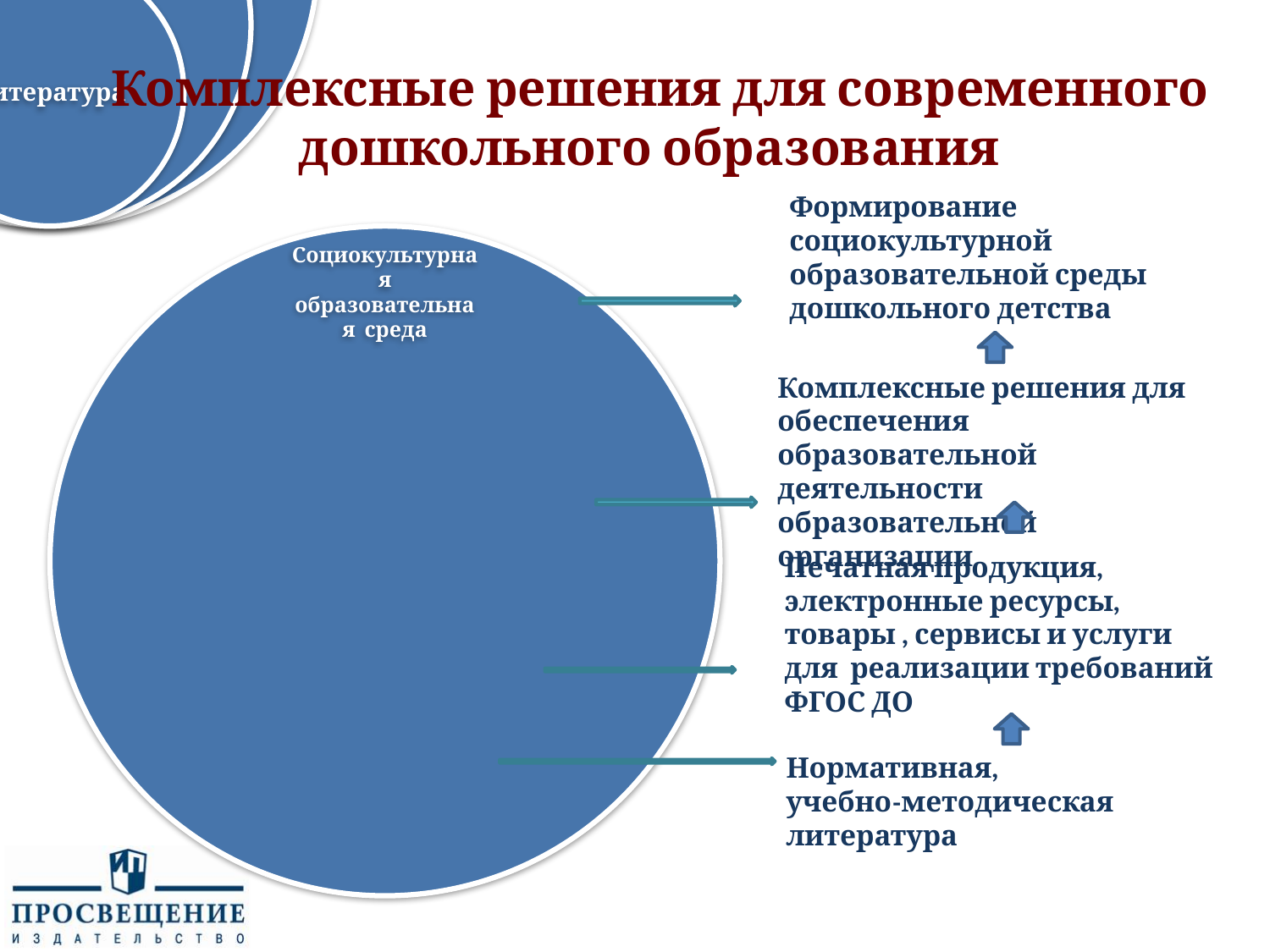

Комплексные решения для современного дошкольного образования
Формирование  социокультурной образовательной среды дошкольного детства
Социокультурная образовательная  среда
Комплексные решения
и услуги
Литература

Комплексные решения для обеспечения образовательной деятельности образовательной организации

Печатная продукция,  электронные ресурсы, товары , сервисы и услуги
для  реализации требований ФГОС ДО

Нормативная,
учебно-методическая литература